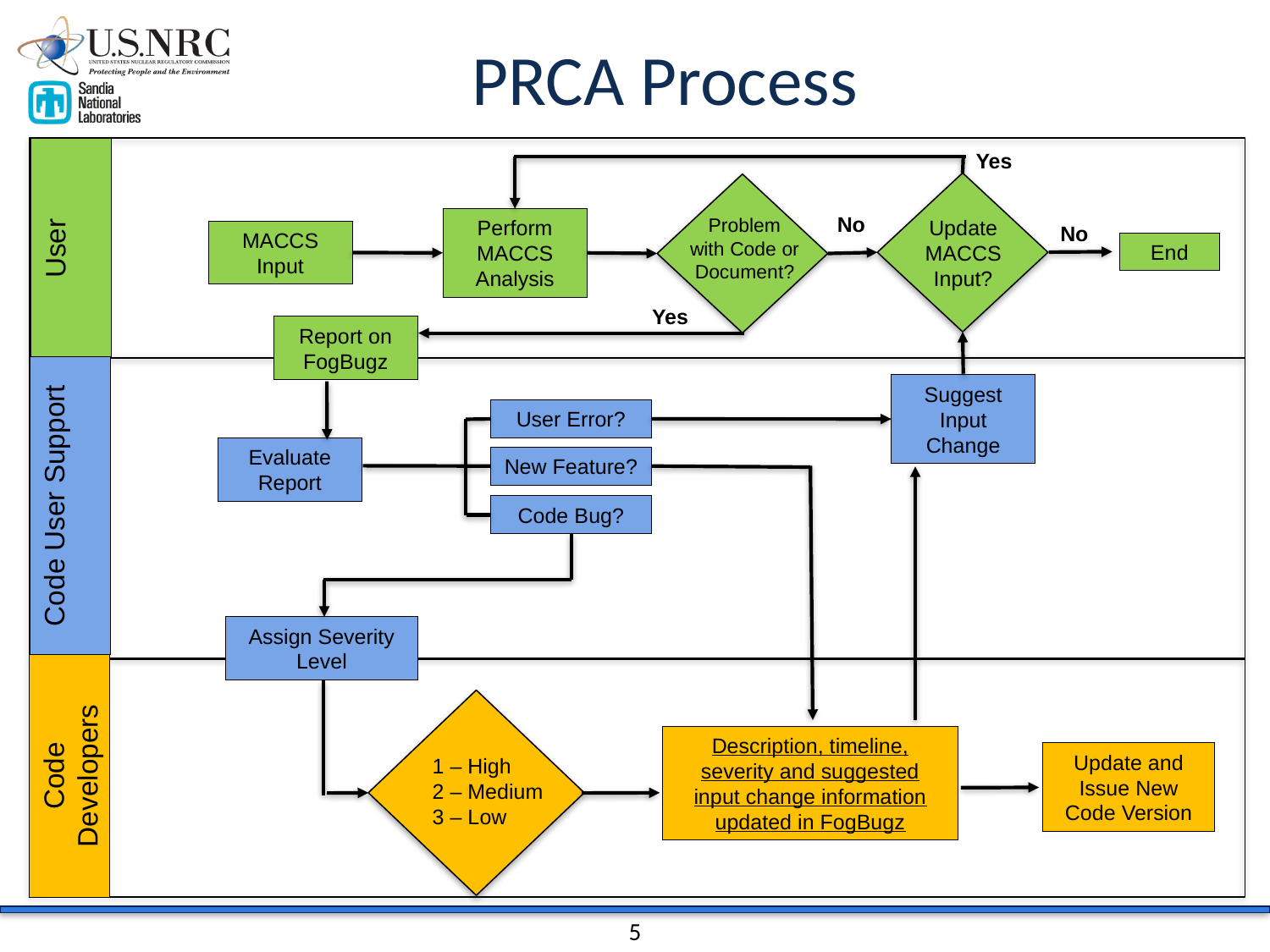

# PRCA Process

Yes

No
Problem with Code or Document?
User

Update MACCS Input?
Perform MACCS Analysis
No
MACCS Input
End
Yes
Report on FogBugz
Suggest Input Change
User Error?
Evaluate Report
New Feature?
Code User Support

Code Bug?
Assign Severity Level

Description, timeline, severity and suggested input change information updated in FogBugz
Code Developers
Update and Issue New Code Version
1 – High
2 – Medium
3 – Low

5